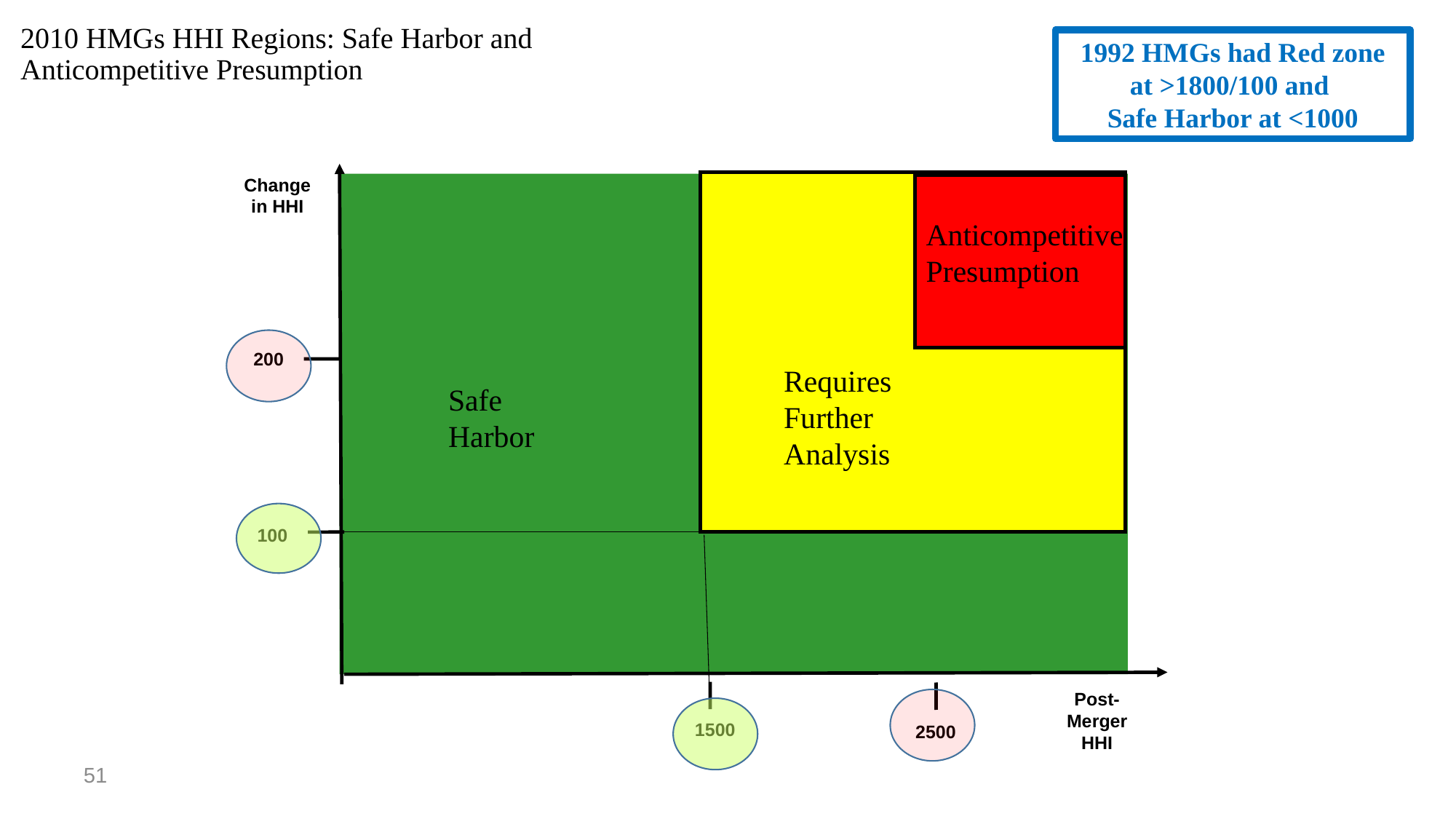

# 2010 HMGs HHI Regions: Safe Harbor and Anticompetitive Presumption
1992 HMGs had Red zone at >1800/100 and
Safe Harbor at <1000

Change
in HHI

Anticompetitive
Presumption

200
Requires Further Analysis
Safe Harbor

100

Post-
Merger
HHI

1500
2500
51